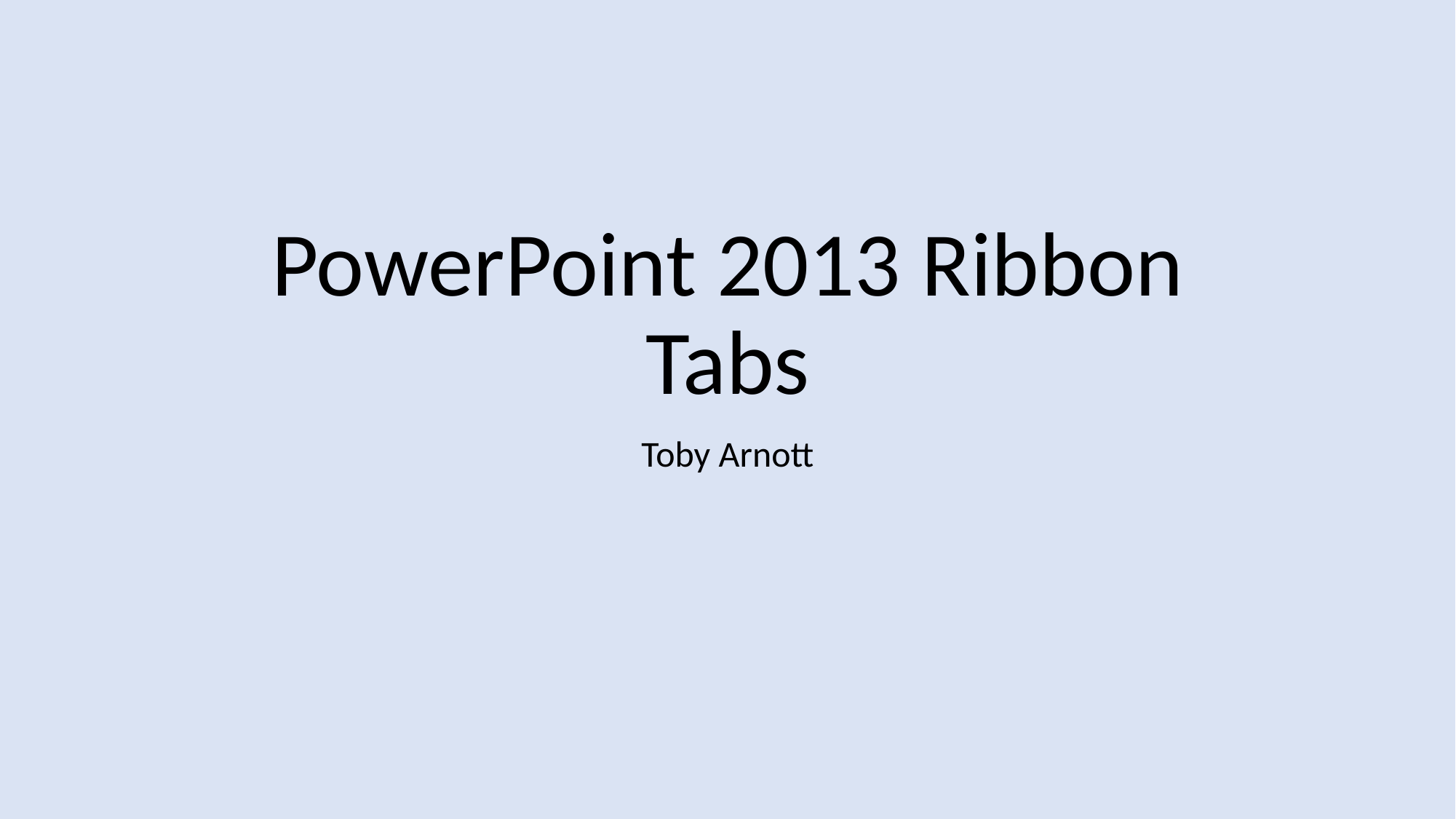

# PowerPoint 2013 Ribbon Tabs
Toby Arnott